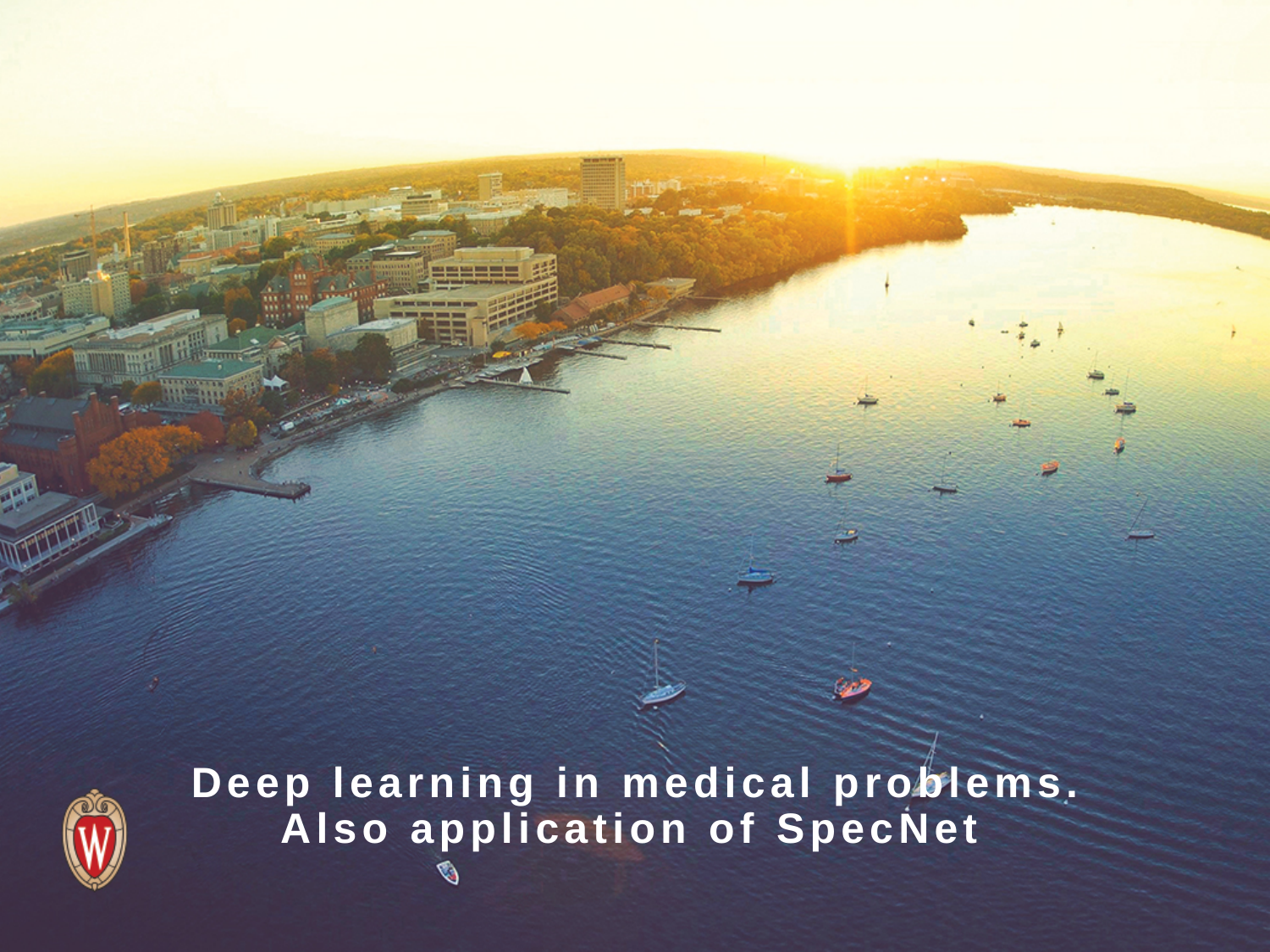

# Deep learning in medical problems. Also application of SpecNet